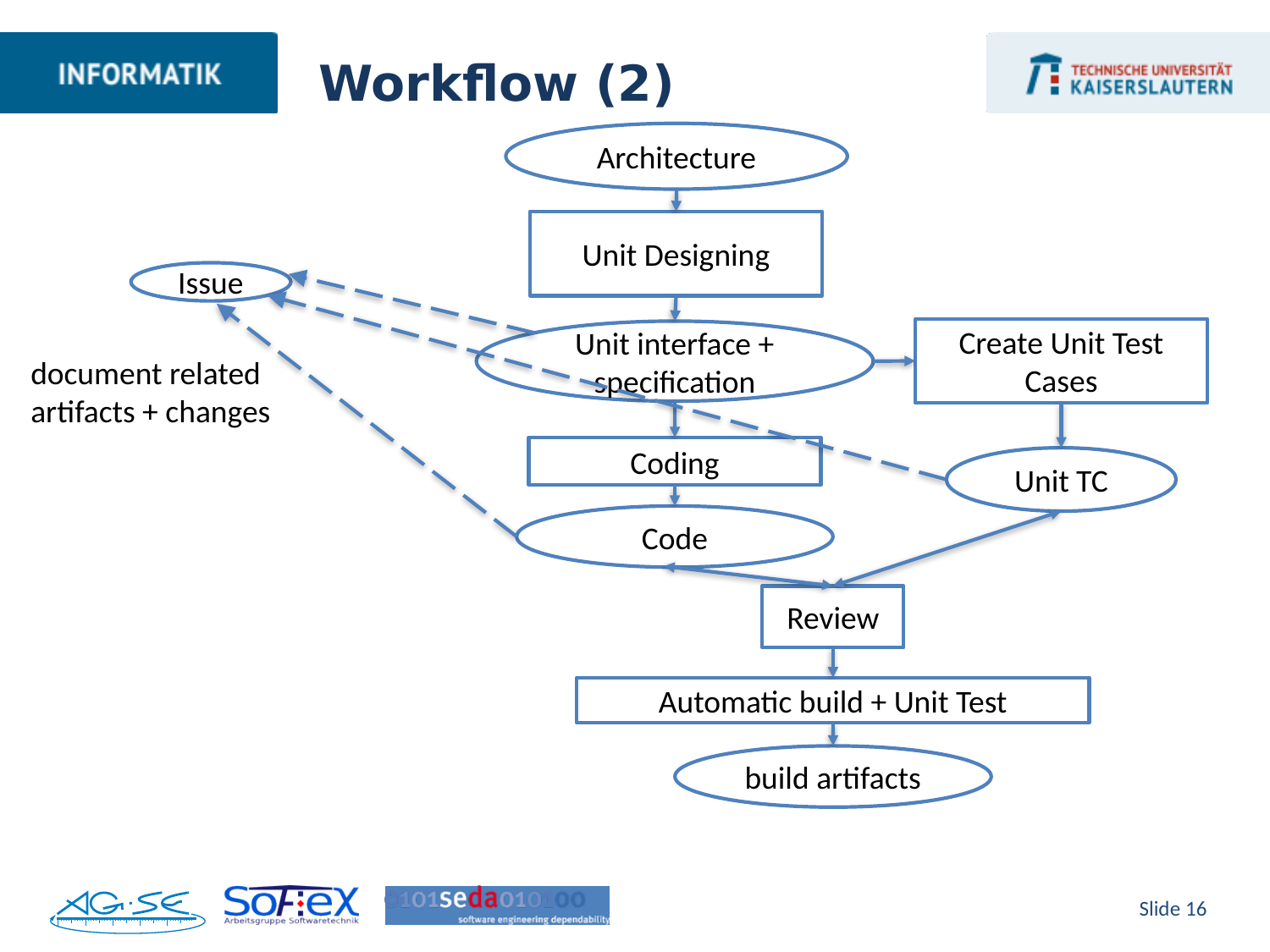

# Workflow (2)
Architecture

Unit Designing
Issue
Create Unit Test Cases
Unit interface + specification
document related artifacts + changes
Coding
Unit TC
Code
Review
Automatic build + Unit Test
build artifacts